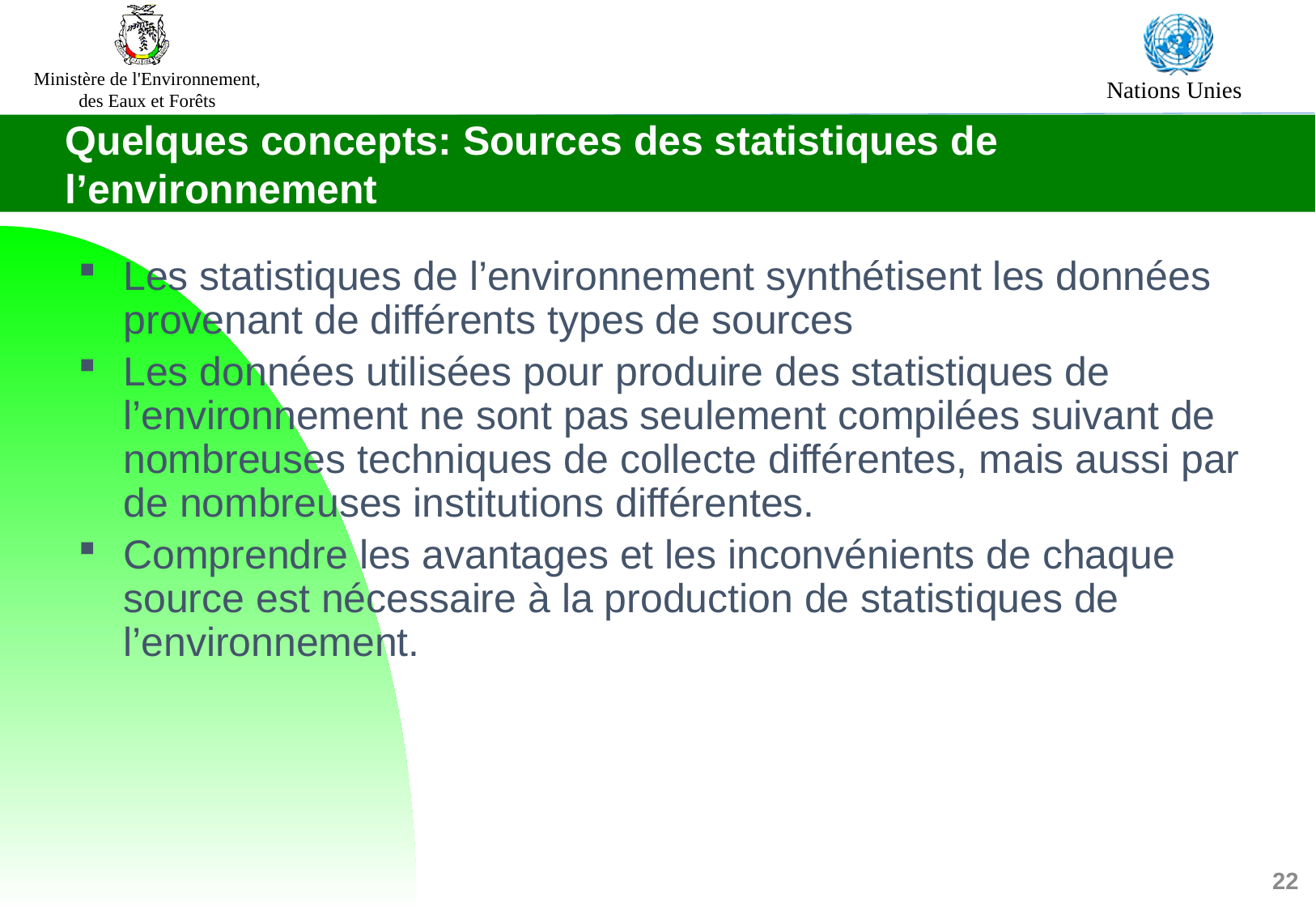

Quelques concepts: Sources des statistiques de l’environnement

Les statistiques de l’environnement synthétisent les données provenant de différents types de sources
Les données utilisées pour produire des statistiques de l’environnement ne sont pas seulement compilées suivant de nombreuses techniques de collecte différentes, mais aussi par de nombreuses institutions différentes.
Comprendre les avantages et les inconvénients de chaque source est nécessaire à la production de statistiques de l’environnement.

22